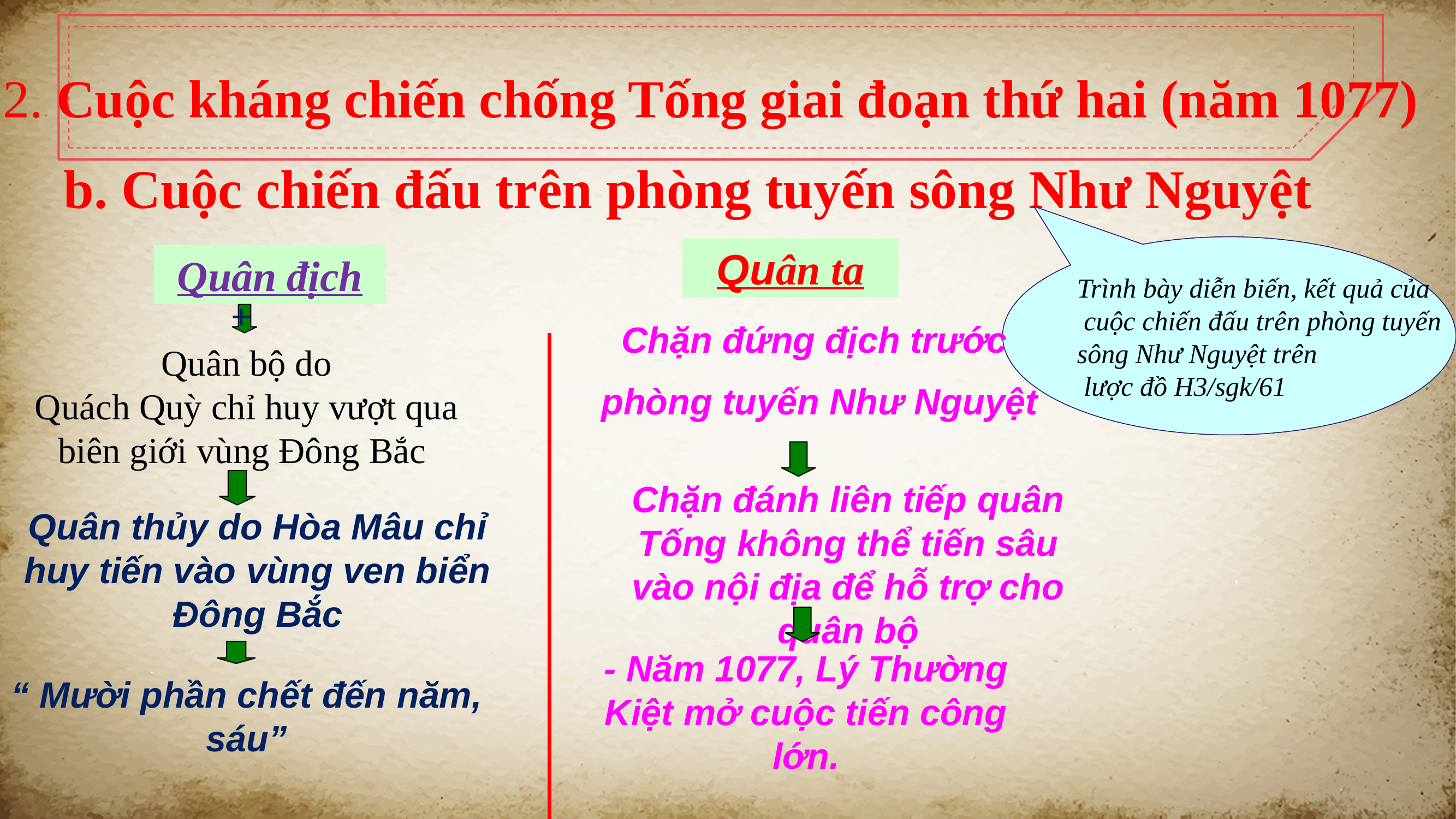

2. Cuộc kháng chiến chống Tống giai đoạn thứ hai (năm 1077)
b. Cuộc chiến đấu trên phòng tuyến sông Như Nguyệt
Trình bày diễn biến, kết quả của
 cuộc chiến đấu trên phòng tuyến
sông Như Nguyệt trên
 lược đồ H3/sgk/61
Quân ta
Chặn đứng địch trước
phòng tuyến Như Nguyệt
Quân địch
+
Quân bộ do
Quách Quỳ chỉ huy vượt qua biên giới vùng Đông Bắc

Chặn đánh liên tiếp quân Tống không thể tiến sâu vào nội địa để hỗ trợ cho quân bộ

Quân thủy do Hòa Mâu chỉ huy tiến vào vùng ven biển Đông Bắc

- Năm 1077, Lý Thường Kiệt mở cuộc tiến công lớn.

“ Mười phần chết đến năm, sáu”